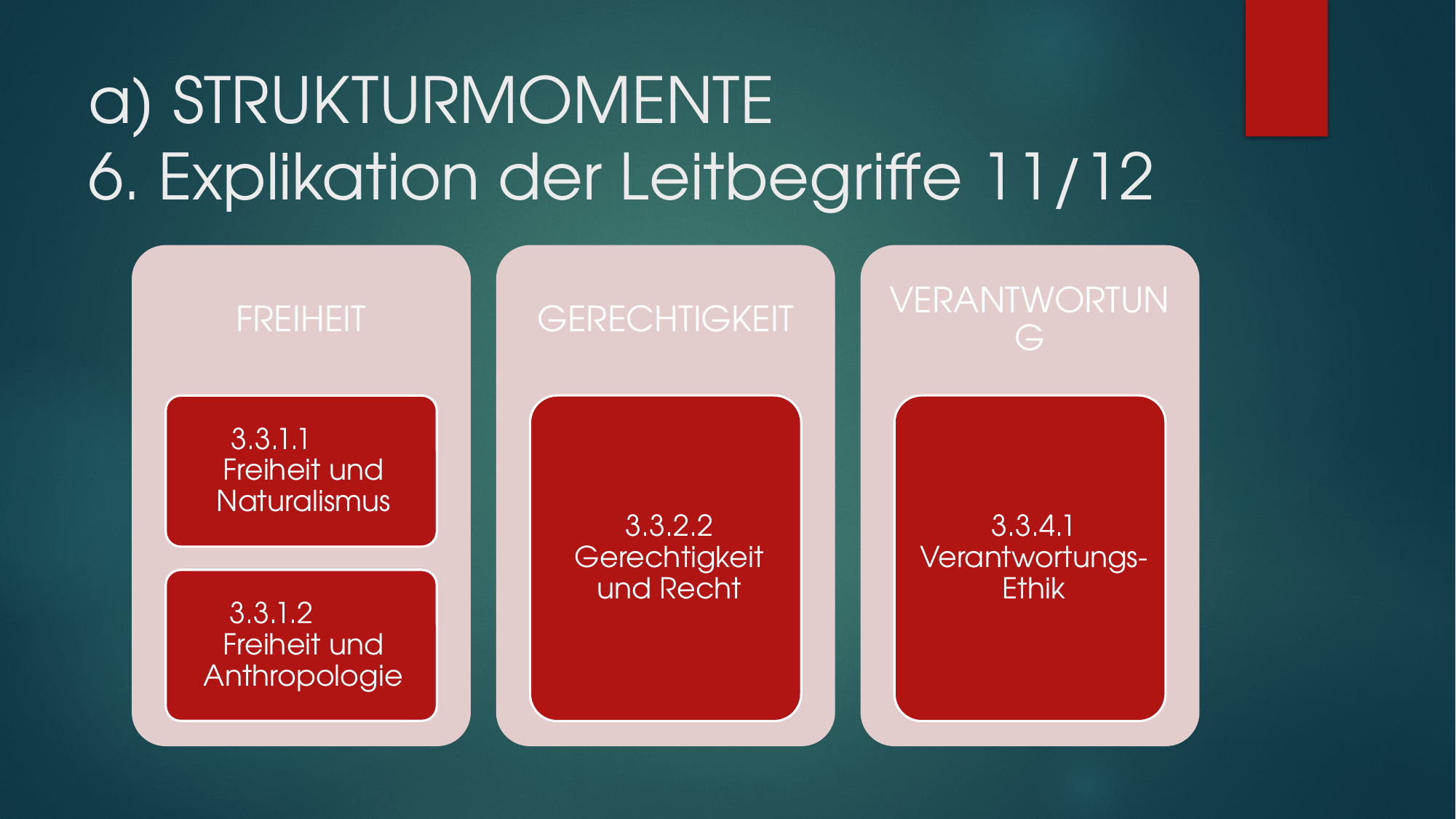

# a) STRUKTURMOMENTE 6. Explikation der Leitbegriffe 11/12
FREIHEIT
3.3.1.1         Freiheit und Naturalismus
3.3.1.2         Freiheit und Anthropologie
GERECHTIGKEIT
3.3.2.2 Gerechtigkeit und Recht
VERANTWORTUNG
3.3.4.1 Verantwortungs-Ethik